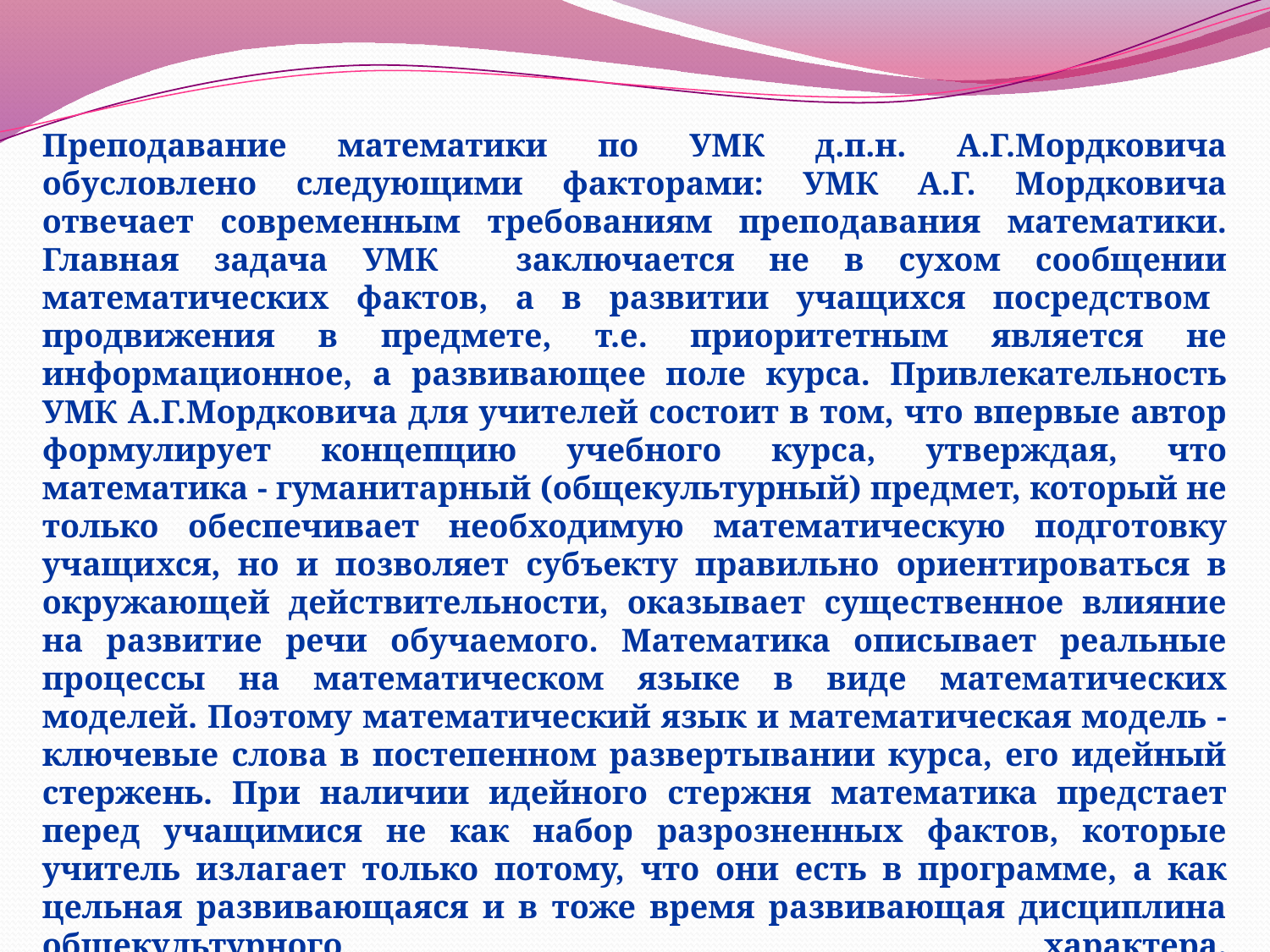

Преподавание математики по УМК д.п.н. А.Г.Мордковича обусловлено следующими факторами: УМК А.Г. Мордковича отвечает современным требованиям преподавания математики. Главная задача УМК   заключается не в сухом сообщении математических фактов, а в развитии учащихся посредством   продвижения в предмете, т.е. приоритетным является не информационное, а развивающее поле курса. Привлекательность УМК А.Г.Мордковича для учителей состоит в том, что впервые автор формулирует концепцию учебного курса, утверждая, что математика - гуманитарный (общекультурный) предмет, который не только обеспечивает необходимую математическую подготовку учащихся, но и позволяет субъекту правильно ориентироваться в окружающей действительности, оказывает существенное влияние на развитие речи обучаемого. Математика описывает реальные процессы на математическом языке в виде математических моделей. Поэтому математический язык и математическая модель - ключевые слова в постепенном развертывании курса, его идейный стержень. При наличии идейного стержня математика предстает перед учащимися не как набор разрозненных фактов, которые учитель излагает только потому, что они есть в программе, а как цельная развивающаяся и в тоже время развивающая дисциплина общекультурного характера.